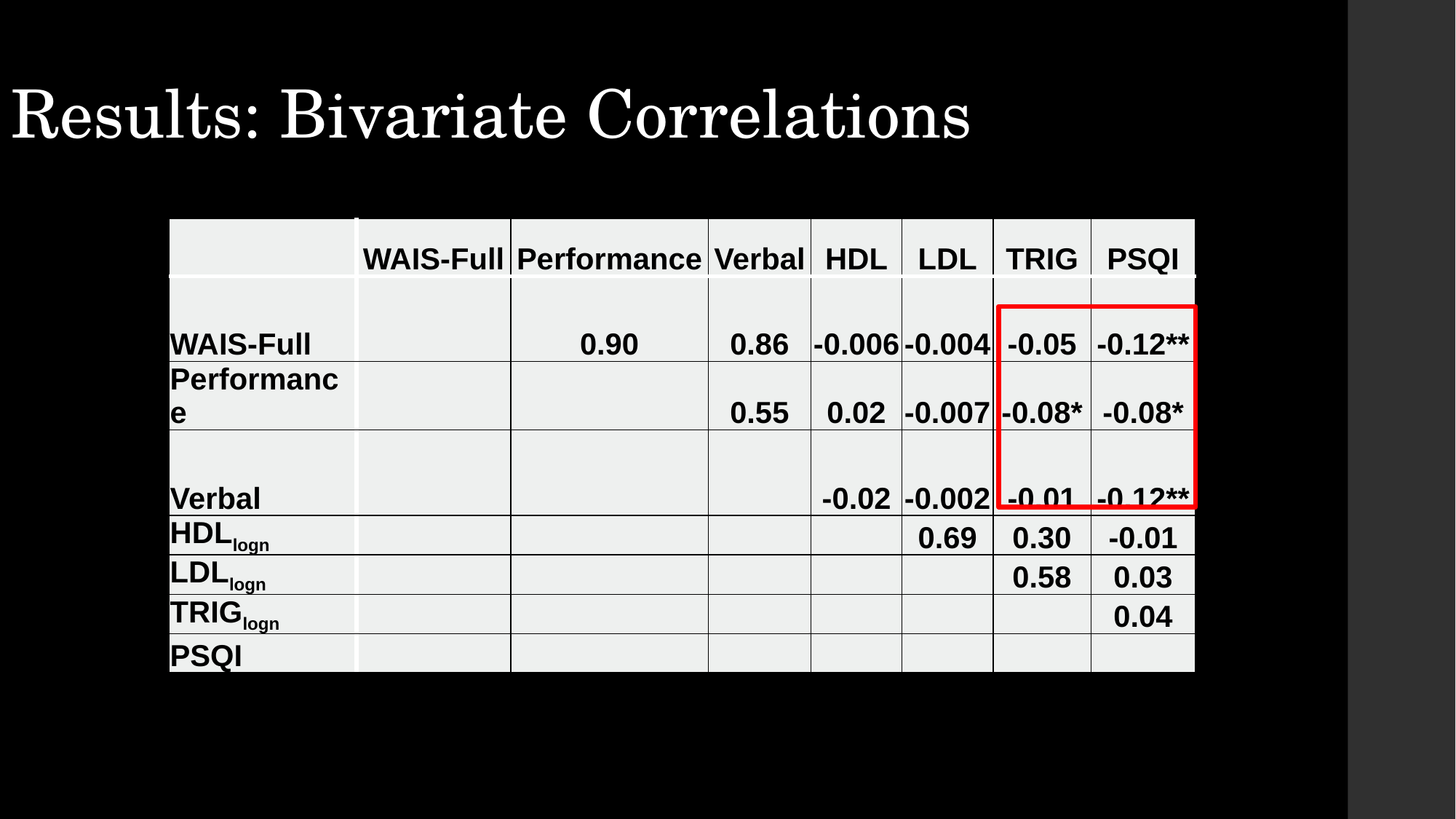

# Results: Bivariate Correlations
|  | WAIS-Full | Performance | Verbal | HDL | LDL | TRIG | PSQI |
| --- | --- | --- | --- | --- | --- | --- | --- |
| WAIS-Full |  | 0.90 | 0.86 | -0.006 | -0.004 | -0.05 | -0.12\*\* |
| Performance |  |  | 0.55 | 0.02 | -0.007 | -0.08\* | -0.08\* |
| Verbal |  |  |  | -0.02 | -0.002 | -0.01 | -0.12\*\* |
| HDLlogn |  |  |  |  | 0.69 | 0.30 | -0.01 |
| LDLlogn |  |  |  |  |  | 0.58 | 0.03 |
| TRIGlogn |  |  |  |  |  |  | 0.04 |
| PSQI |  |  |  |  |  |  |  |